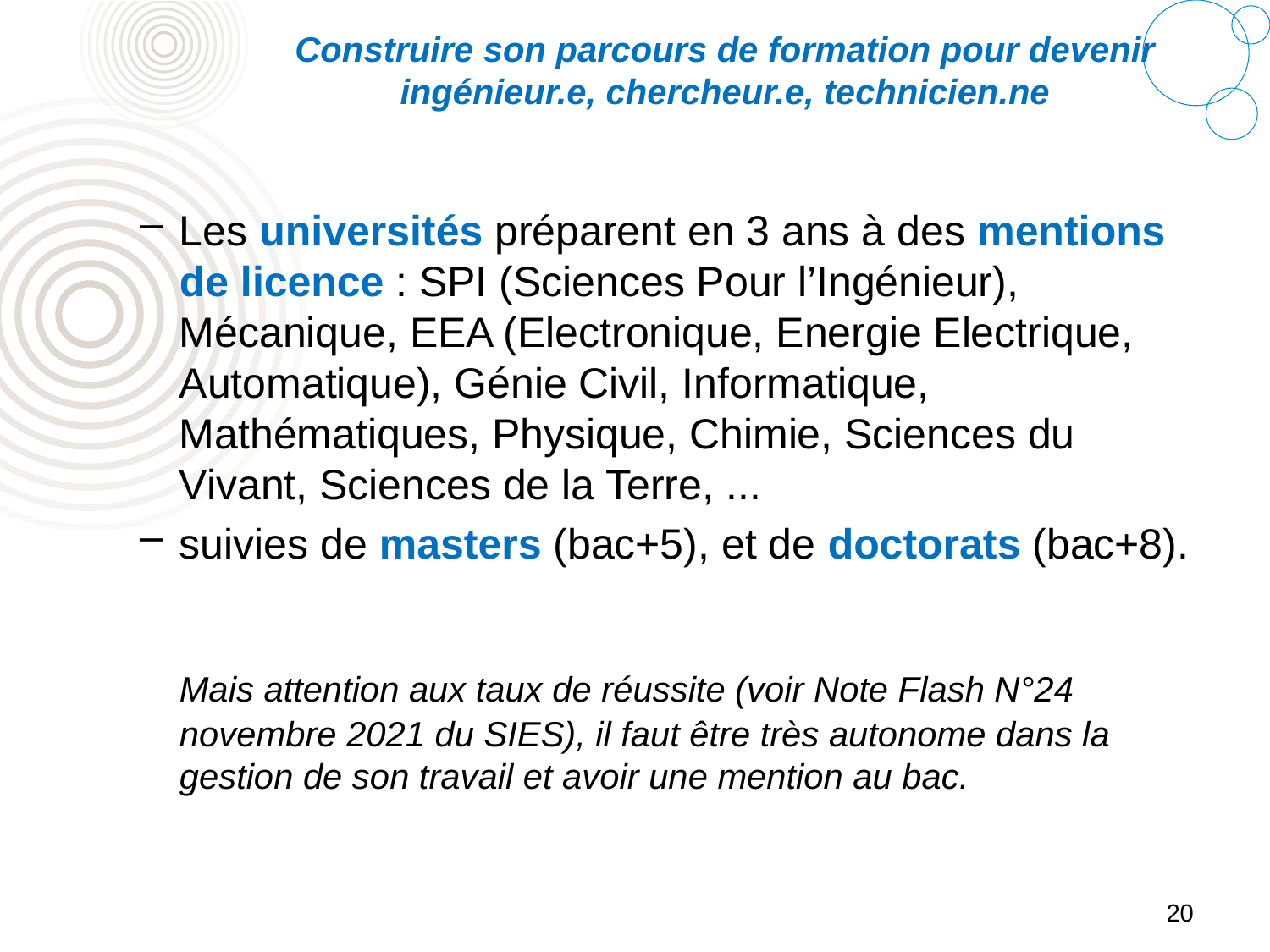

# Construire son parcours de formation pour devenir ingénieur.e, chercheur.e, technicien.ne

Les universités préparent en 3 ans à des mentions de licence : SPI (Sciences Pour l’Ingénieur), Mécanique, EEA (Electronique, Energie Electrique, Automatique), Génie Civil, Informatique, Mathématiques, Physique, Chimie, Sciences du Vivant, Sciences de la Terre, ...
suivies de masters (bac+5), et de doctorats (bac+8).

	Mais attention aux taux de réussite (voir Note Flash N°24 novembre 2021 du SIES), il faut être très autonome dans la gestion de son travail et avoir une mention au bac.

20